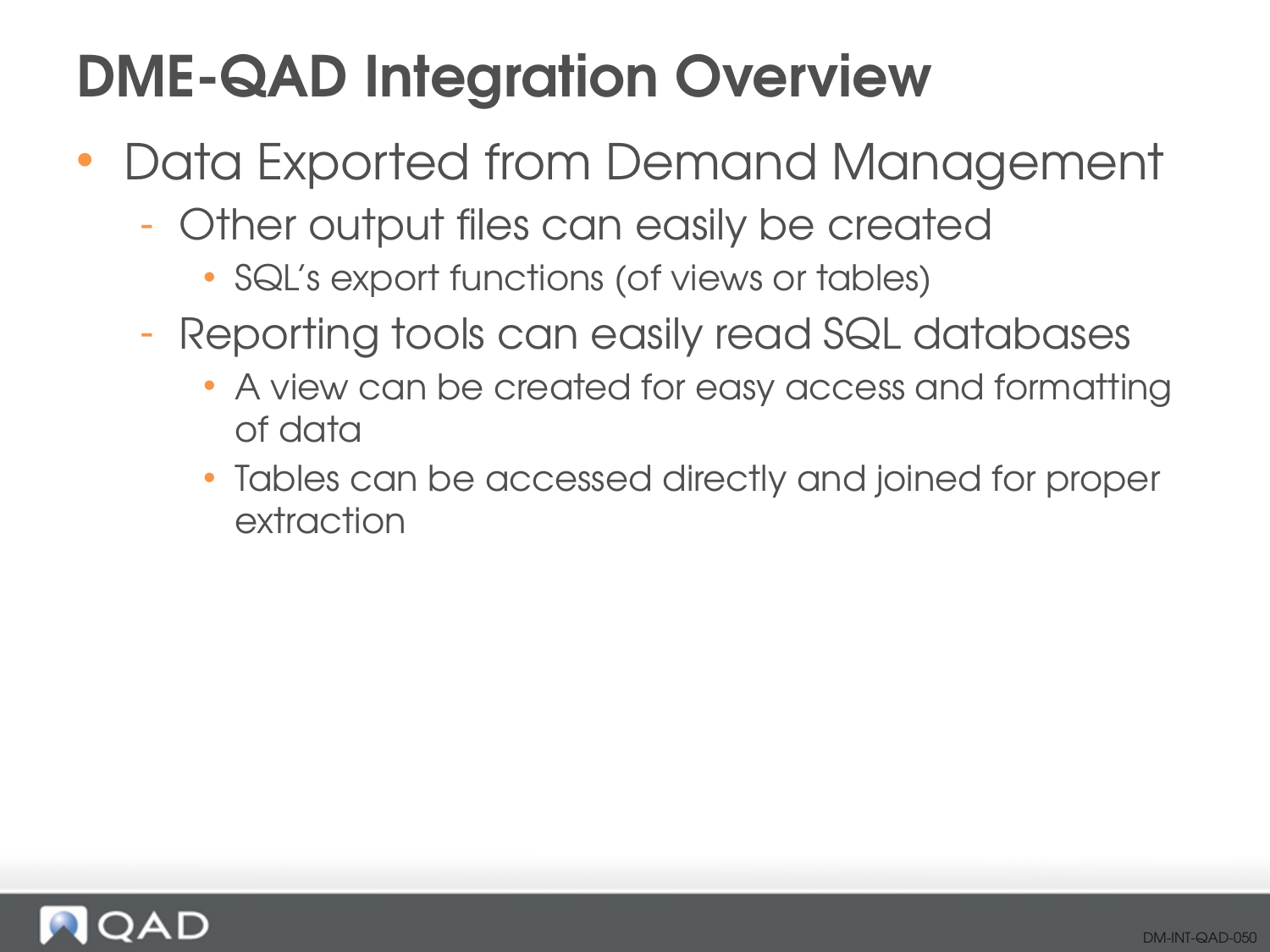

# DME-QAD Integration Overview
Data Exported from Demand Management
Other output files can easily be created
SQL’s export functions (of views or tables)
Reporting tools can easily read SQL databases
A view can be created for easy access and formatting of data
Tables can be accessed directly and joined for proper extraction
DM-INT-QAD-050